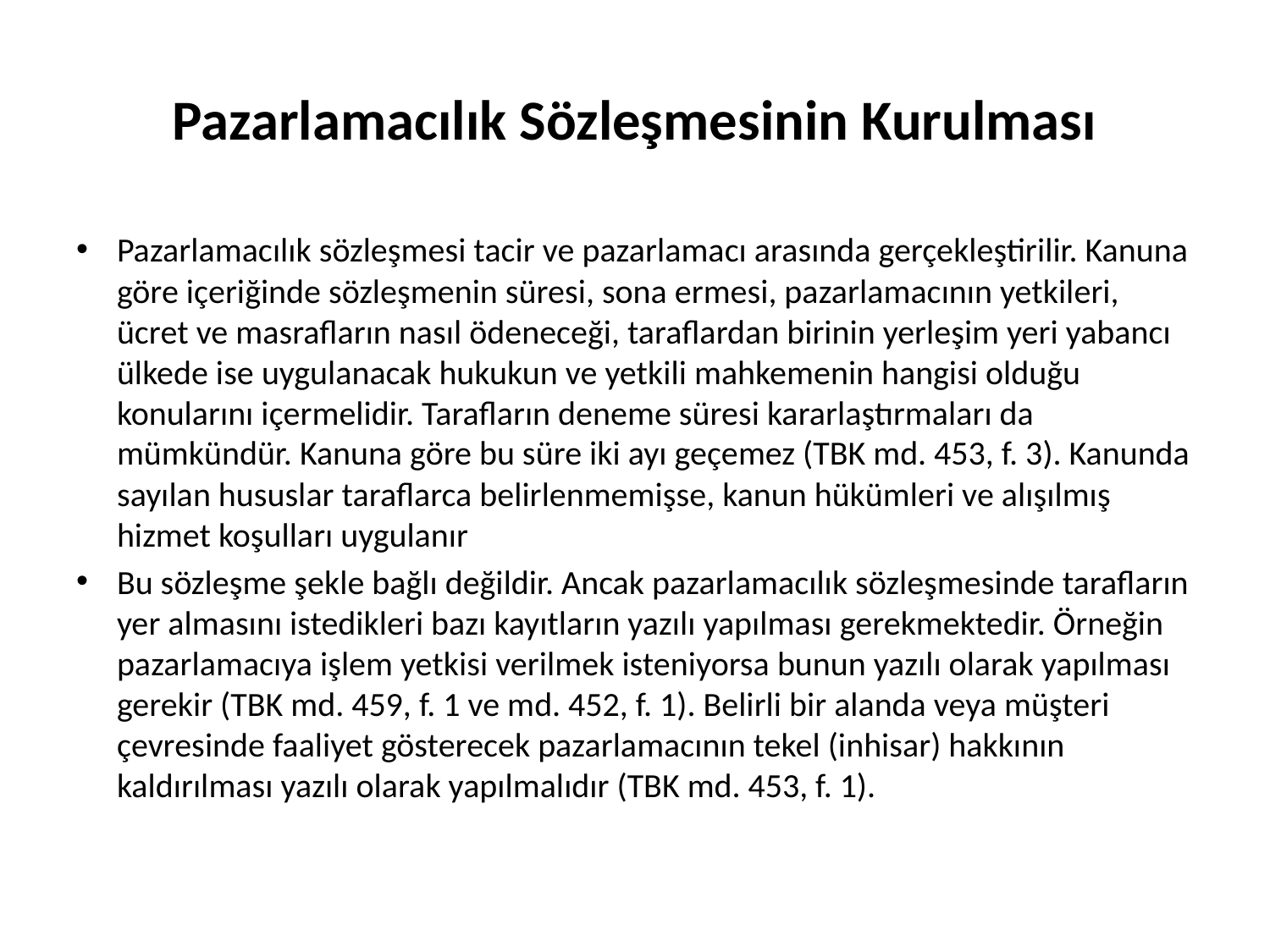

# Pazarlamacılık Sözleşmesinin Kurulması
Pazarlamacılık sözleşmesi tacir ve pazarlamacı arasında gerçekleştirilir. Kanuna göre içeriğinde sözleşmenin süresi, sona ermesi, pazarlamacının yetkileri, ücret ve masrafların nasıl ödeneceği, taraflardan birinin yerleşim yeri yabancı ülkede ise uygulanacak hukukun ve yetkili mahkemenin hangisi olduğu konularını içermelidir. Tarafların deneme süresi kararlaştırmaları da mümkündür. Kanuna göre bu süre iki ayı geçemez (TBK md. 453, f. 3). Kanunda sayılan hususlar taraflarca belirlenmemişse, kanun hükümleri ve alışılmış hizmet koşulları uygulanır
Bu sözleşme şekle bağlı değildir. Ancak pazarlamacılık sözleşmesinde tarafların yer almasını istedikleri bazı kayıtların yazılı yapılması gerekmektedir. Örneğin pazarlamacıya işlem yetkisi verilmek isteniyorsa bunun yazılı olarak yapılması gerekir (TBK md. 459, f. 1 ve md. 452, f. 1). Belirli bir alanda veya müşteri çevresinde faaliyet gösterecek pazarlamacının tekel (inhisar) hakkının kaldırılması yazılı olarak yapılmalıdır (TBK md. 453, f. 1).